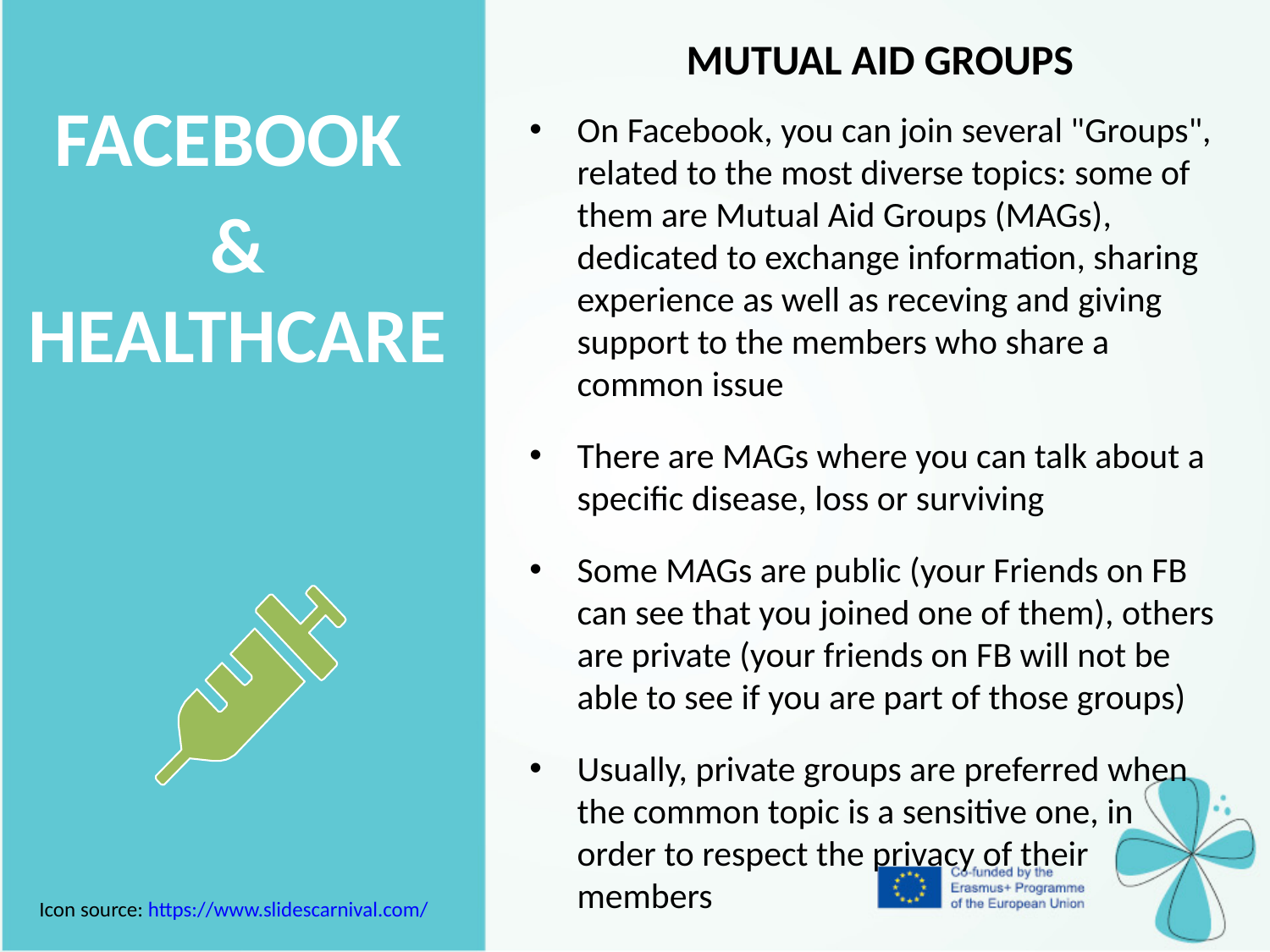

MUTUAL AID GROUPS

| Facebook & HEALTHCARE |
| --- |
On Facebook, you can join several "Groups", related to the most diverse topics: some of them are Mutual Aid Groups (MAGs), dedicated to exchange information, sharing experience as well as receving and giving support to the members who share a common issue
There are MAGs where you can talk about a specific disease, loss or surviving
Some MAGs are public (your Friends on FB can see that you joined one of them), others are private (your friends on FB will not be able to see if you are part of those groups)

Usually, private groups are preferred when the common topic is a sensitive one, in
order to respect the privacy of their
members

Icon source: https://www.slidescarnival.com/